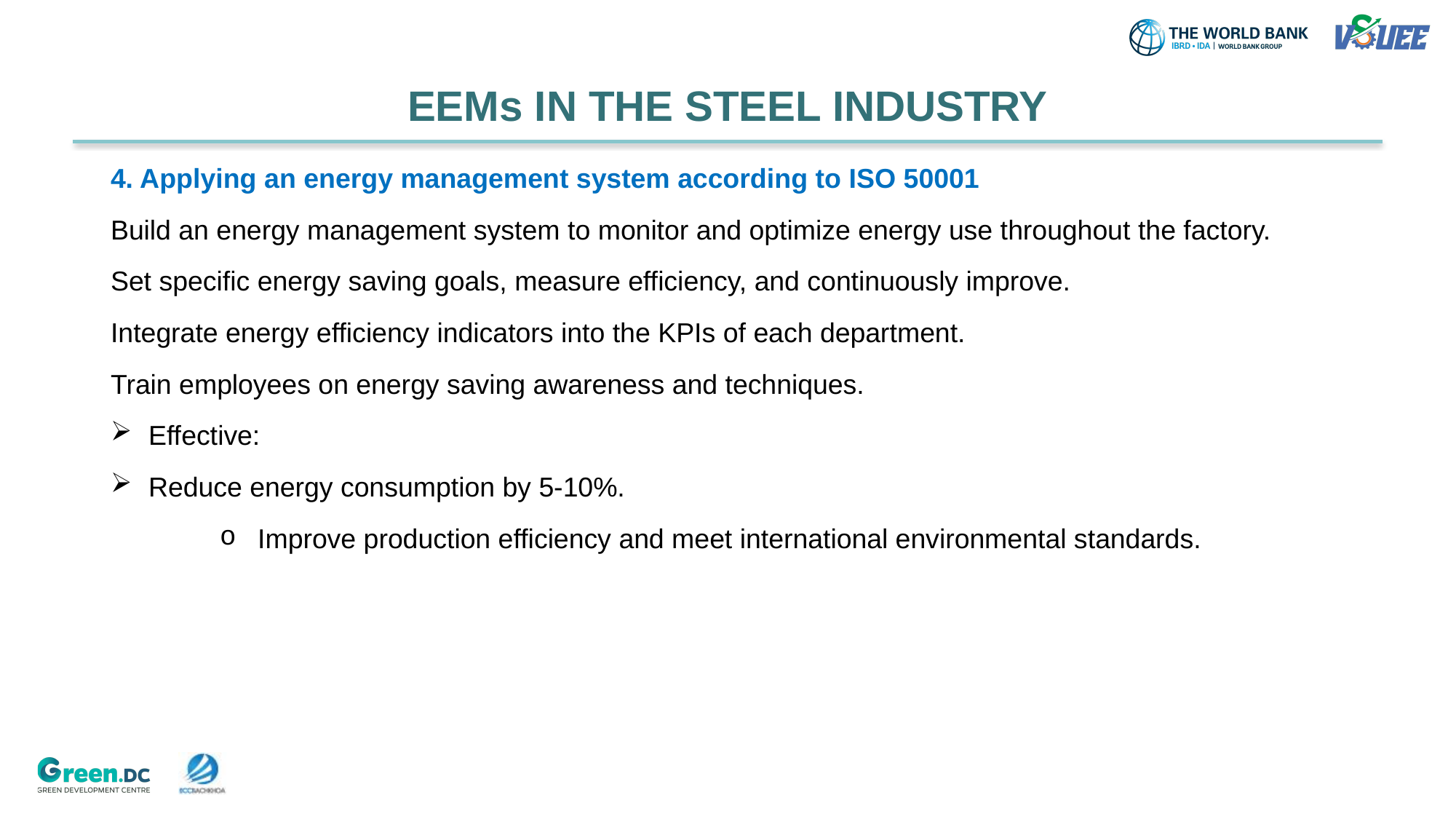

# EEMs IN THE STEEL INDUSTRY
4. Applying an energy management system according to ISO 50001
Build an energy management system to monitor and optimize energy use throughout the factory.
Set specific energy saving goals, measure efficiency, and continuously improve.
Integrate energy efficiency indicators into the KPIs of each department.
Train employees on energy saving awareness and techniques.
Effective:
Reduce energy consumption by 5-10%.
Improve production efficiency and meet international environmental standards.